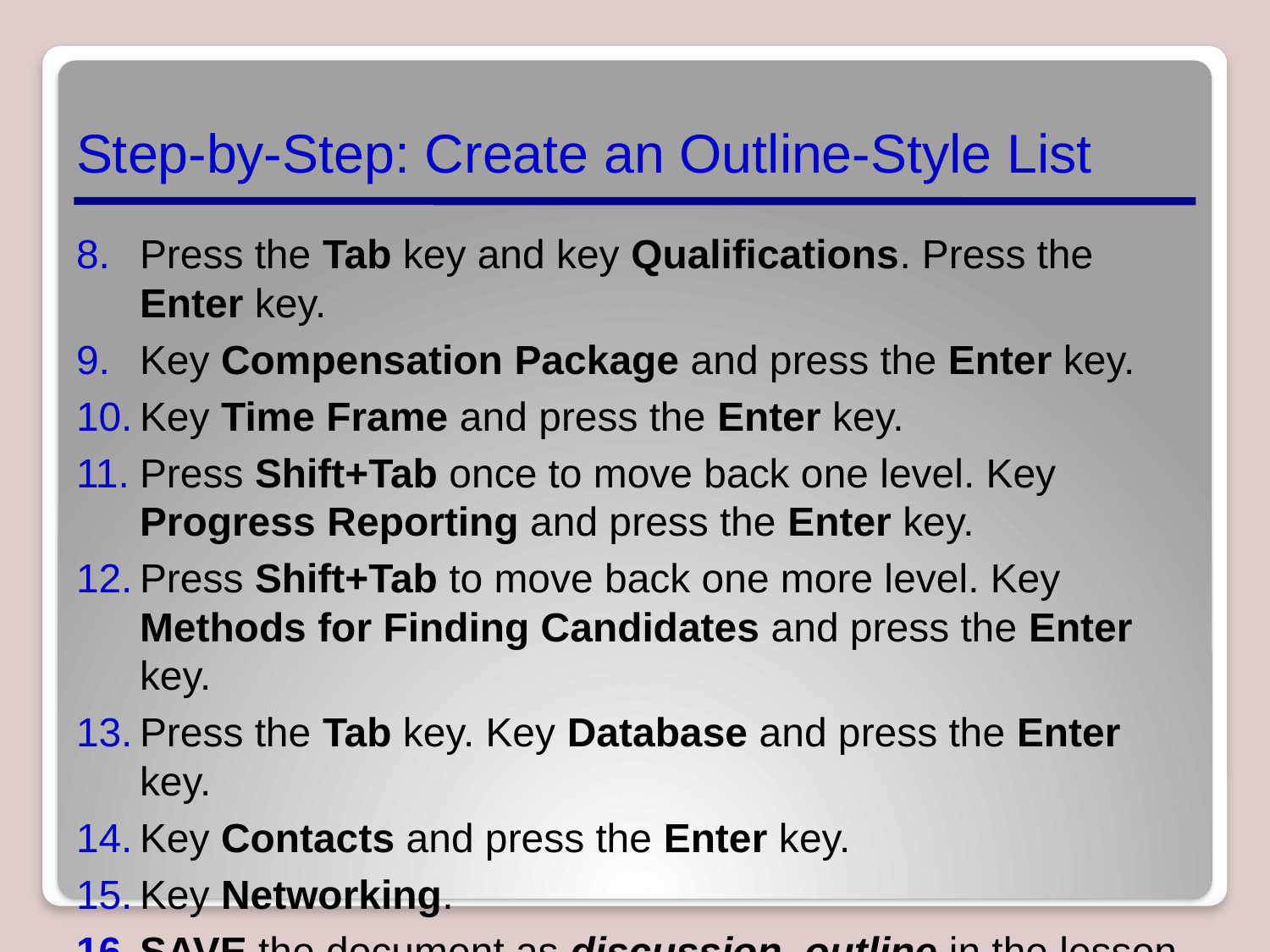

# Step-by-Step: Create an Outline-Style List
Press the Tab key and key Qualifications. Press the Enter key.
Key Compensation Package and press the Enter key.
Key Time Frame and press the Enter key.
Press Shift+Tab once to move back one level. Key Progress Reporting and press the Enter key.
Press Shift+Tab to move back one more level. Key Methods for Finding Candidates and press the Enter key.
Press the Tab key. Key Database and press the Enter key.
Key Contacts and press the Enter key.
Key Networking.
SAVE the document as discussion_outline in the lesson folder on your USB flash drive.